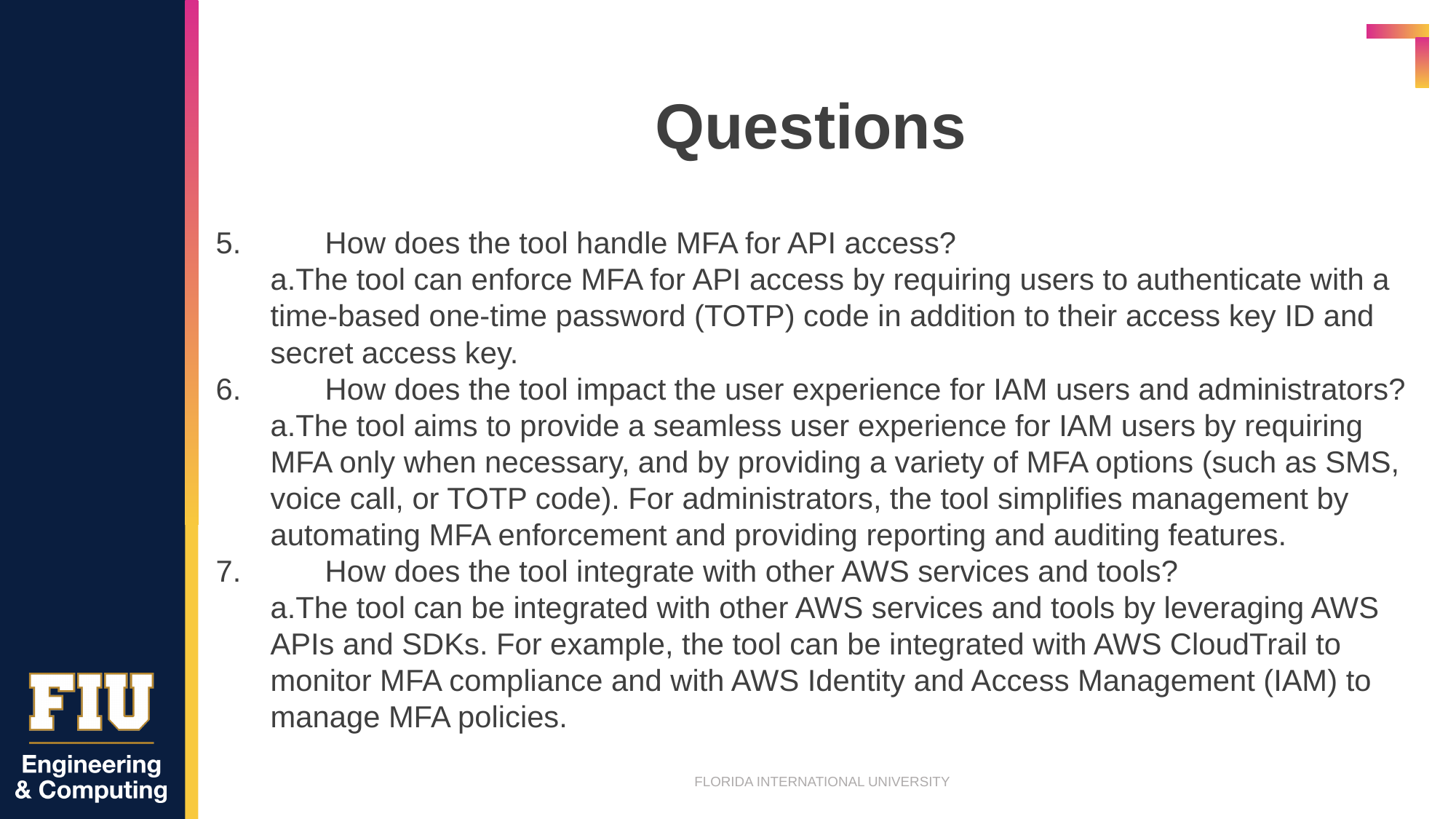

# Questions
5.	How does the tool handle MFA for API access?
a.The tool can enforce MFA for API access by requiring users to authenticate with a time-based one-time password (TOTP) code in addition to their access key ID and secret access key.
6.	How does the tool impact the user experience for IAM users and administrators?
a.The tool aims to provide a seamless user experience for IAM users by requiring MFA only when necessary, and by providing a variety of MFA options (such as SMS, voice call, or TOTP code). For administrators, the tool simplifies management by automating MFA enforcement and providing reporting and auditing features.
7.	How does the tool integrate with other AWS services and tools?
a.The tool can be integrated with other AWS services and tools by leveraging AWS APIs and SDKs. For example, the tool can be integrated with AWS CloudTrail to monitor MFA compliance and with AWS Identity and Access Management (IAM) to manage MFA policies.